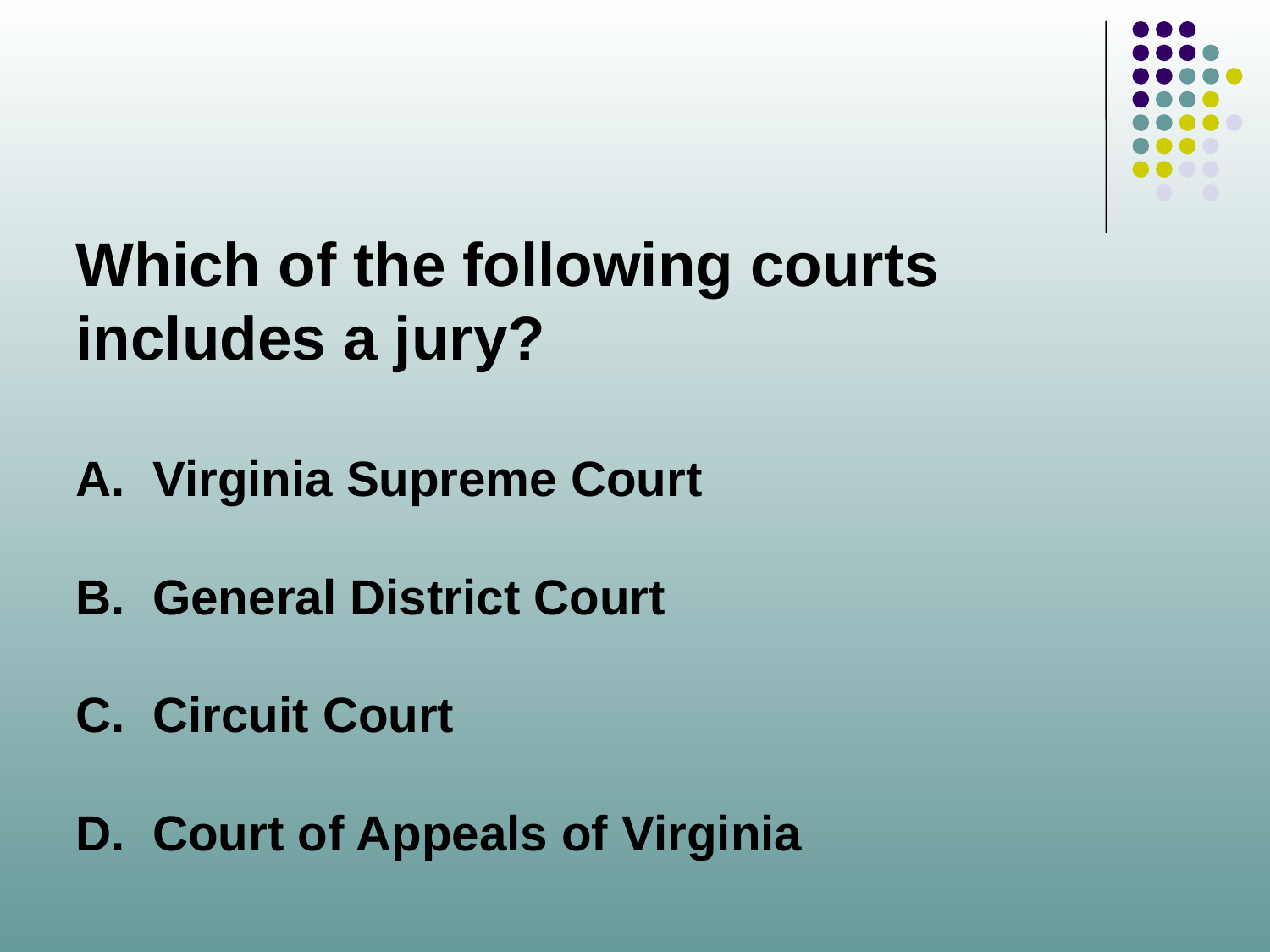

Which of the following courts includes a jury?
A.  Virginia Supreme Court
B.  General District Court
C.  Circuit Court
D.  Court of Appeals of Virginia